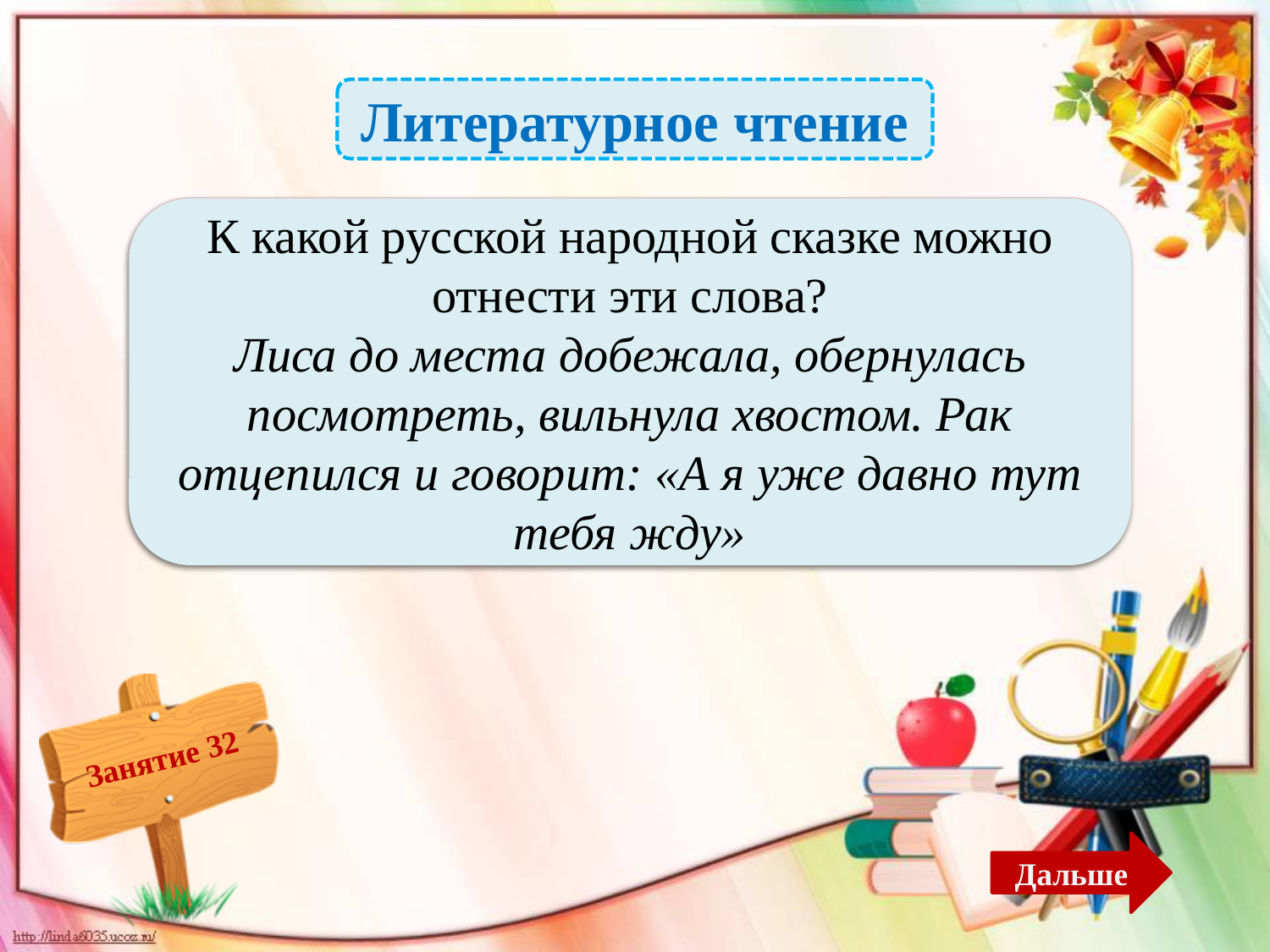

Литературное чтение
 «Лиса и рак» – 2б.
К какой русской народной сказке можно отнести эти слова?
Лиса до места добежала, обернулась посмотреть, вильнула хвостом. Рак отцепился и говорит: «А я уже давно тут тебя жду»

Дальше